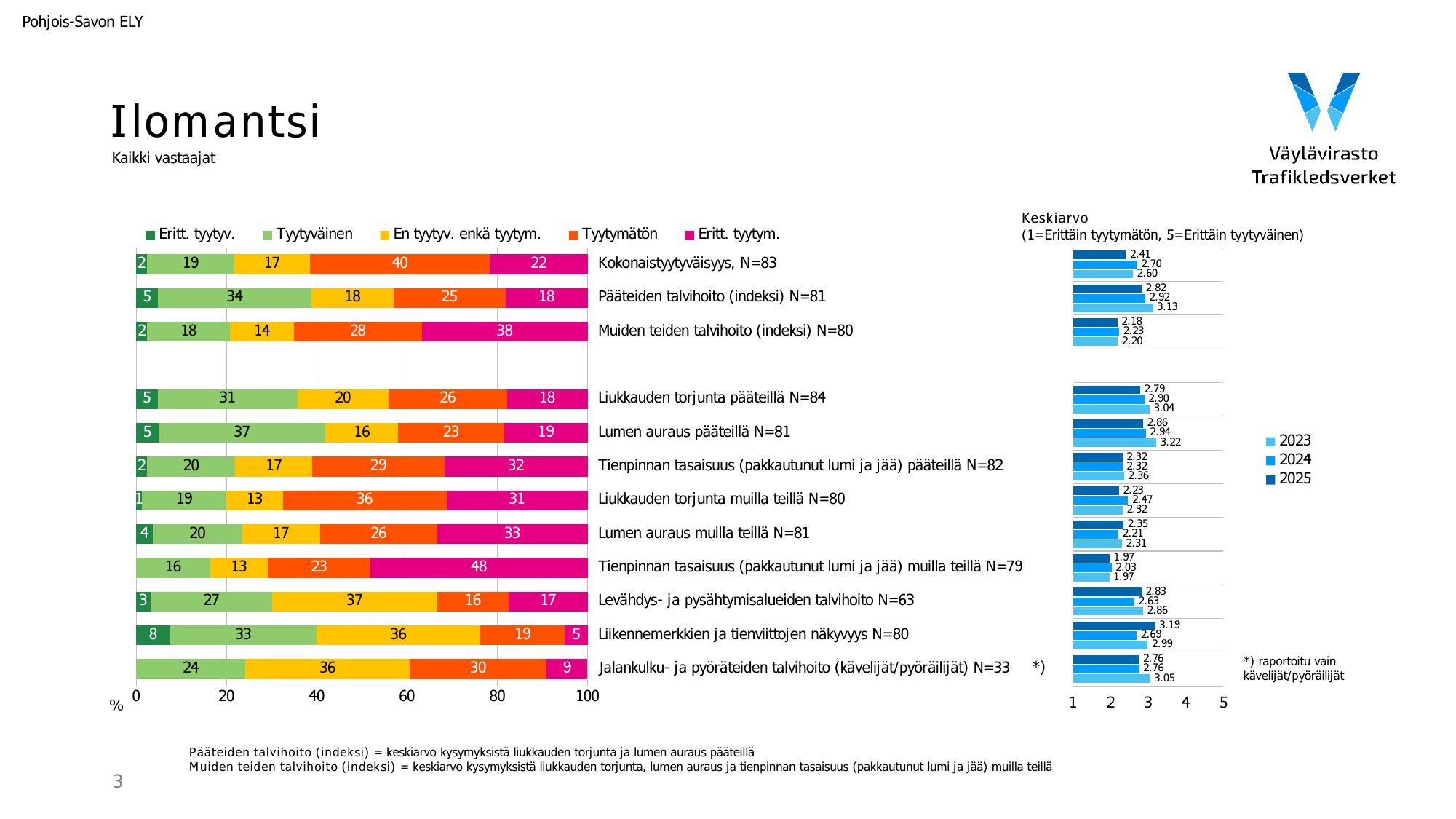

Pohjois-Savon ELY
# Ilomantsi
Kaikki vastaajat
Keskiarvo
(1=Erittäin tyytymätön, 5=Erittäin tyytyväinen)

### Chart

| Category | Eritt. tyytyv. | Tyytyväinen | En tyytyv. enkä tyytym. | Tyytymätön | Eritt. tyytym. |
|---|---|---|---|---|---|
| Kokonaistyytyväisyys, N=83 | 2.409639 | 19.277108 | 16.86747 | 39.759036 | 21.686747 |
| Pääteiden talvihoito (indeksi) N=81 | 4.8500885 | 33.994709 | 18.143739 | 24.823633 | 18.187831000000003 |
| Muiden teiden talvihoito (indeksi) N=80 | 2.476852 | 18.319594 | 14.147393 | 28.320245333333332 | 37.561533000000004 |
|  | None | None | None | None | None |
| Liukkauden torjunta pääteillä N=84 | 4.761905 | 30.952381 | 20.238095 | 26.190476 | 17.857143 |
| Lumen auraus pääteillä N=81 | 4.938272 | 37.037037 | 16.049383 | 23.45679 | 18.518519 |
| Tienpinnan tasaisuus (pakkautunut lumi ja jää) pääteillä N=82 | 2.439024 | 19.512195 | 17.073171 | 29.268293 | 31.707317 |
| Liukkauden torjunta muilla teillä N=80 | 1.25 | 18.75 | 12.5 | 36.25 | 31.25 |
| Lumen auraus muilla teillä N=81 | 3.703704 | 19.753086 | 17.283951 | 25.925926 | 33.333333 |
| Tienpinnan tasaisuus (pakkautunut lumi ja jää) muilla teillä N=79 | None | 16.455696 | 12.658228 | 22.78481 | 48.101266 |
| Levähdys- ja pysähtymisalueiden talvihoito N=63 | 3.174603 | 26.984127 | 36.507937 | 15.873016 | 17.460317 |
| Liikennemerkkien ja tienviittojen näkyvyys N=80 | 7.5 | 32.5 | 36.25 | 18.75 | 5.0 |
| Jalankulku- ja pyöräteiden talvihoito (kävelijät/pyöräilijät) N=33 | None | 24.242424 | 36.363636 | 30.30303 | 9.090909 |

### Chart

| Category | 2025 | 2024 | 2023 |
|---|---|---|---|
*) raportoitu vain
kävelijät/pyöräilijät
*)
%
Pääteiden talvihoito (indeksi) = keskiarvo kysymyksistä liukkauden torjunta ja lumen auraus pääteillä
Muiden teiden talvihoito (indeksi) = keskiarvo kysymyksistä liukkauden torjunta, lumen auraus ja tienpinnan tasaisuus (pakkautunut lumi ja jää) muilla teillä

3